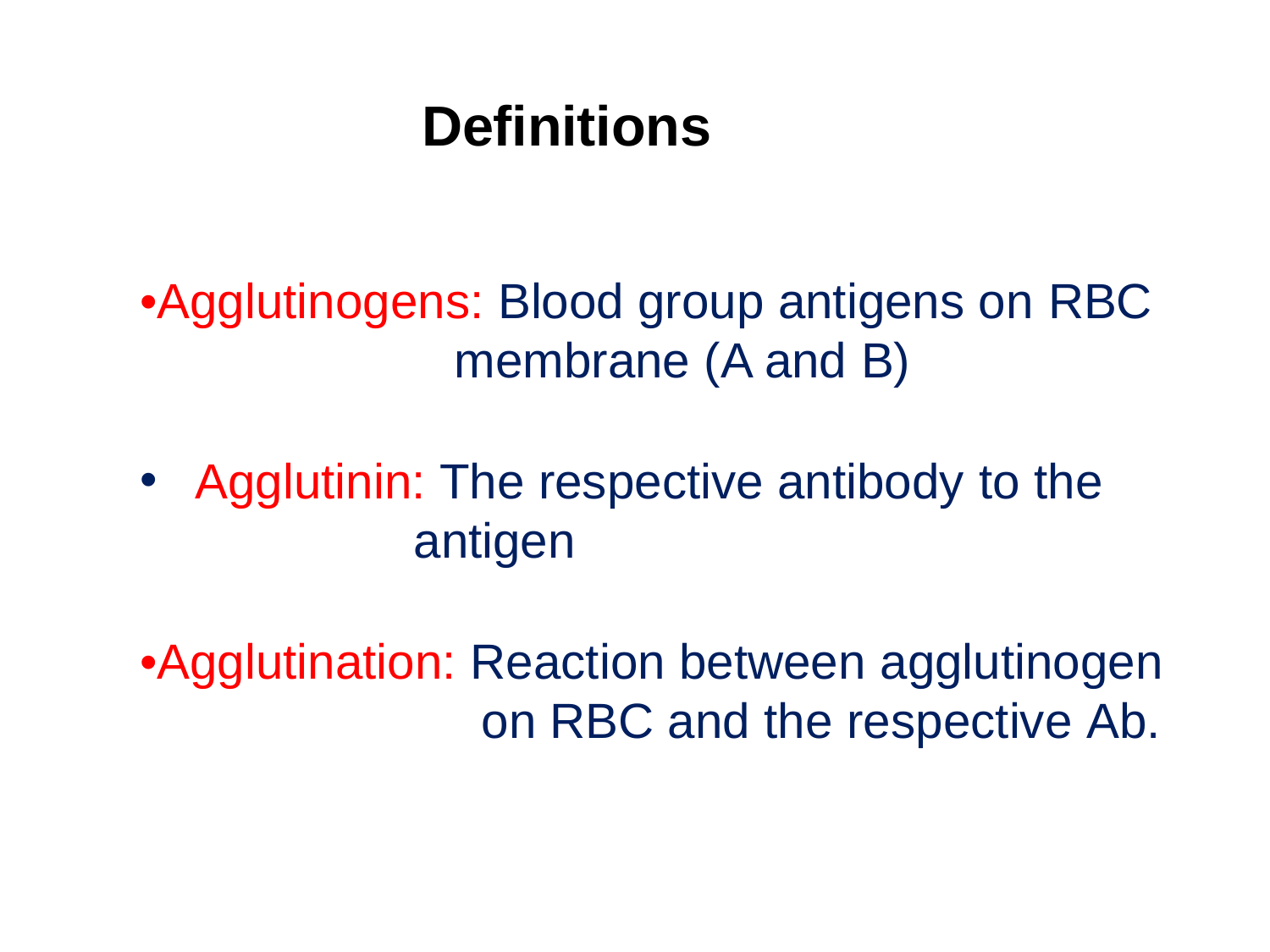

# Definitions
•Agglutinogens: Blood group antigens on RBC
membrane (A and B)

Agglutinin: The respective antibody to the
antigen

•Agglutination: Reaction between agglutinogen
on RBC and the respective Ab.